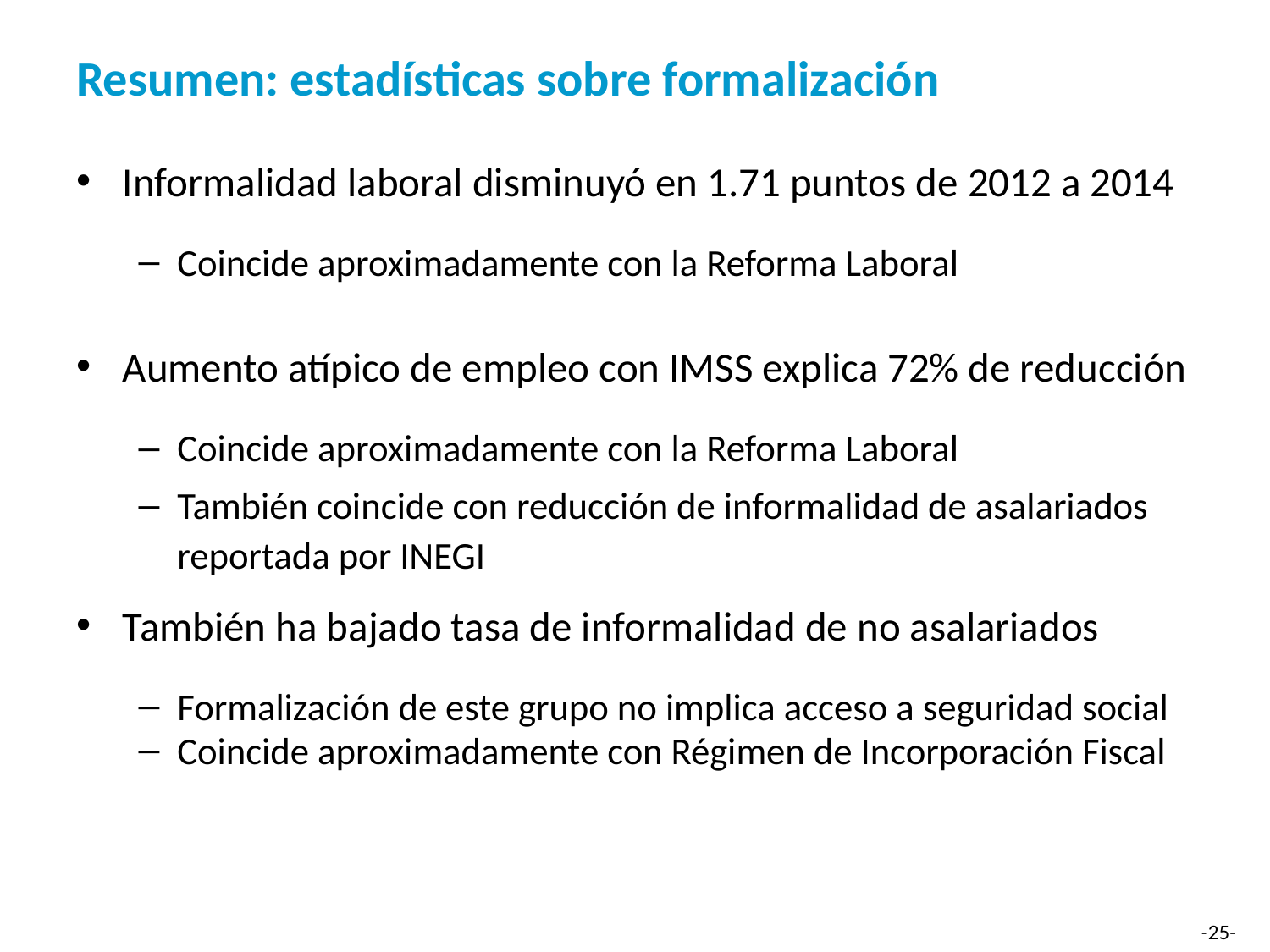

# Resumen: estadísticas sobre formalización
Informalidad laboral disminuyó en 1.71 puntos de 2012 a 2014

Coincide aproximadamente con la Reforma Laboral

Aumento atípico de empleo con IMSS explica 72% de reducción

Coincide aproximadamente con la Reforma Laboral
También coincide con reducción de informalidad de asalariados reportada por INEGI

También ha bajado tasa de informalidad de no asalariados

Formalización de este grupo no implica acceso a seguridad social
Coincide aproximadamente con Régimen de Incorporación Fiscal

-25-